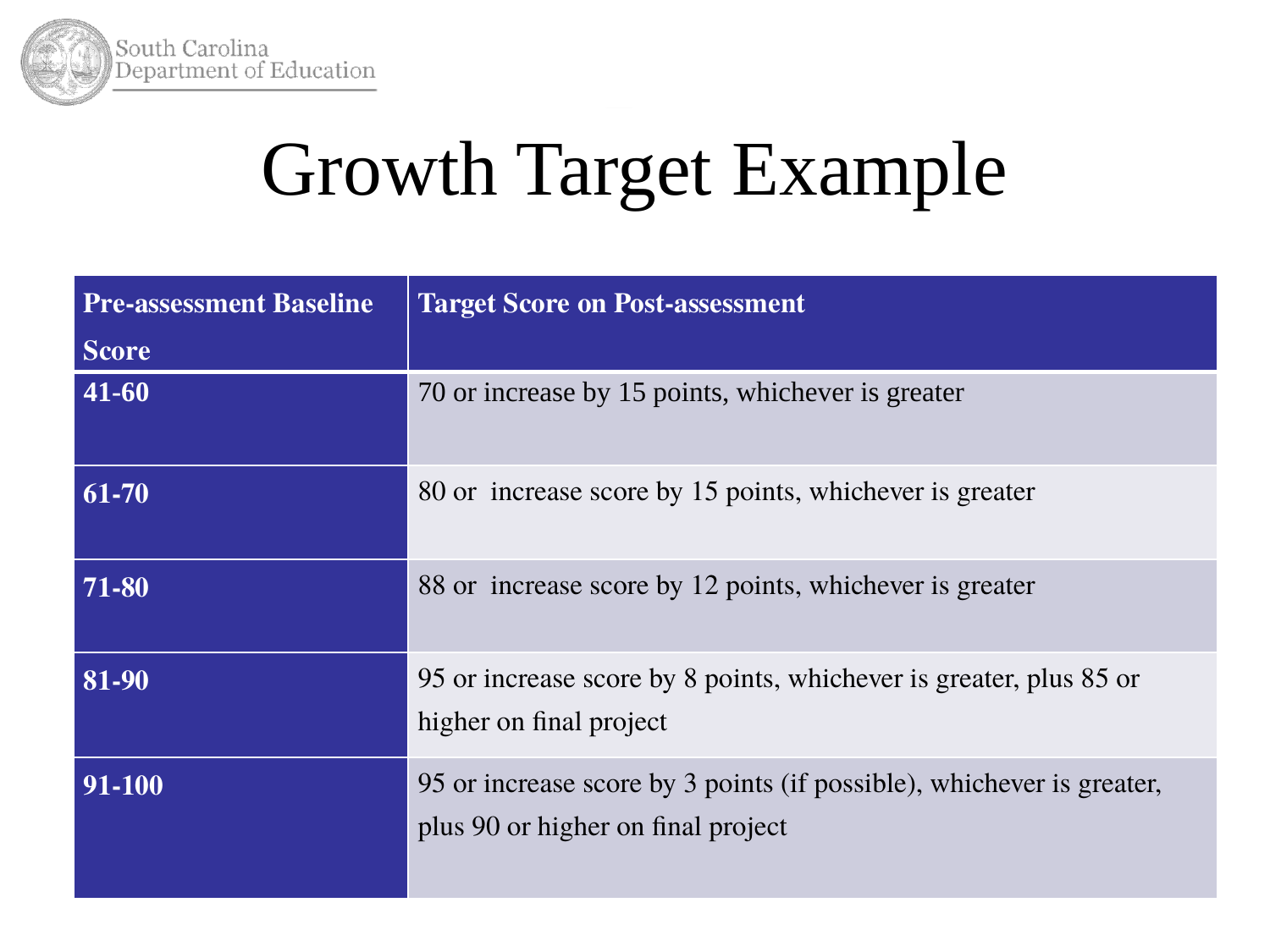

# Growth Target Example
| Pre-assessment Baseline Score | Target Score on Post-assessment |
| --- | --- |
| 41-60 | 70 or increase by 15 points, whichever is greater |
| 61-70 | 80 or increase score by 15 points, whichever is greater |
| 71-80 | 88 or increase score by 12 points, whichever is greater |
| 81-90 | 95 or increase score by 8 points, whichever is greater, plus 85 or higher on final project |
| 91-100 | 95 or increase score by 3 points (if possible), whichever is greater, plus 90 or higher on final project |